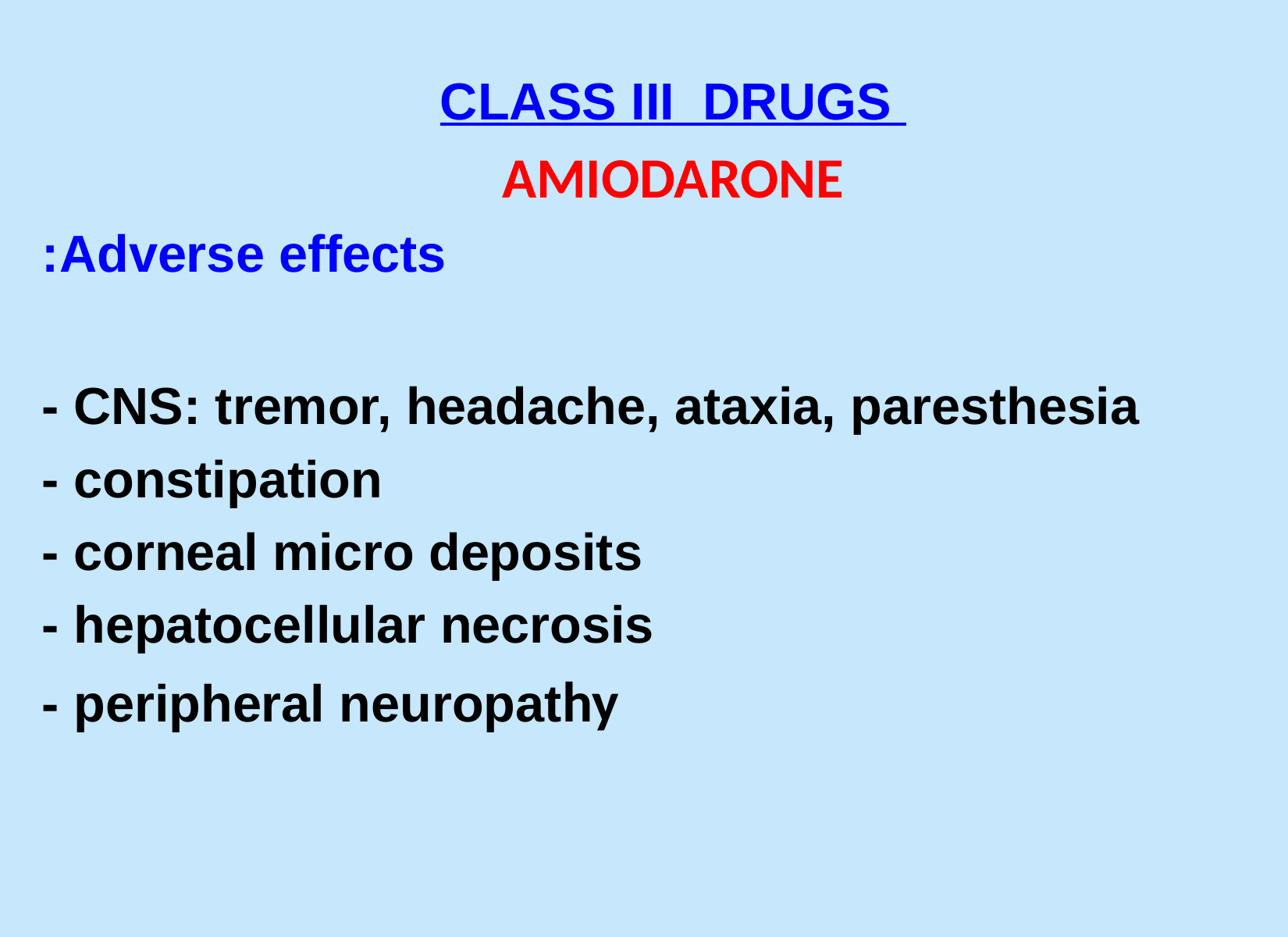

CLASS III  DRUGS
AMIODARONE
Adverse effects:

- CNS: tremor, headache, ataxia, paresthesia
- constipation
- corneal micro deposits
- hepatocellular necrosis
- peripheral neuropathy
#